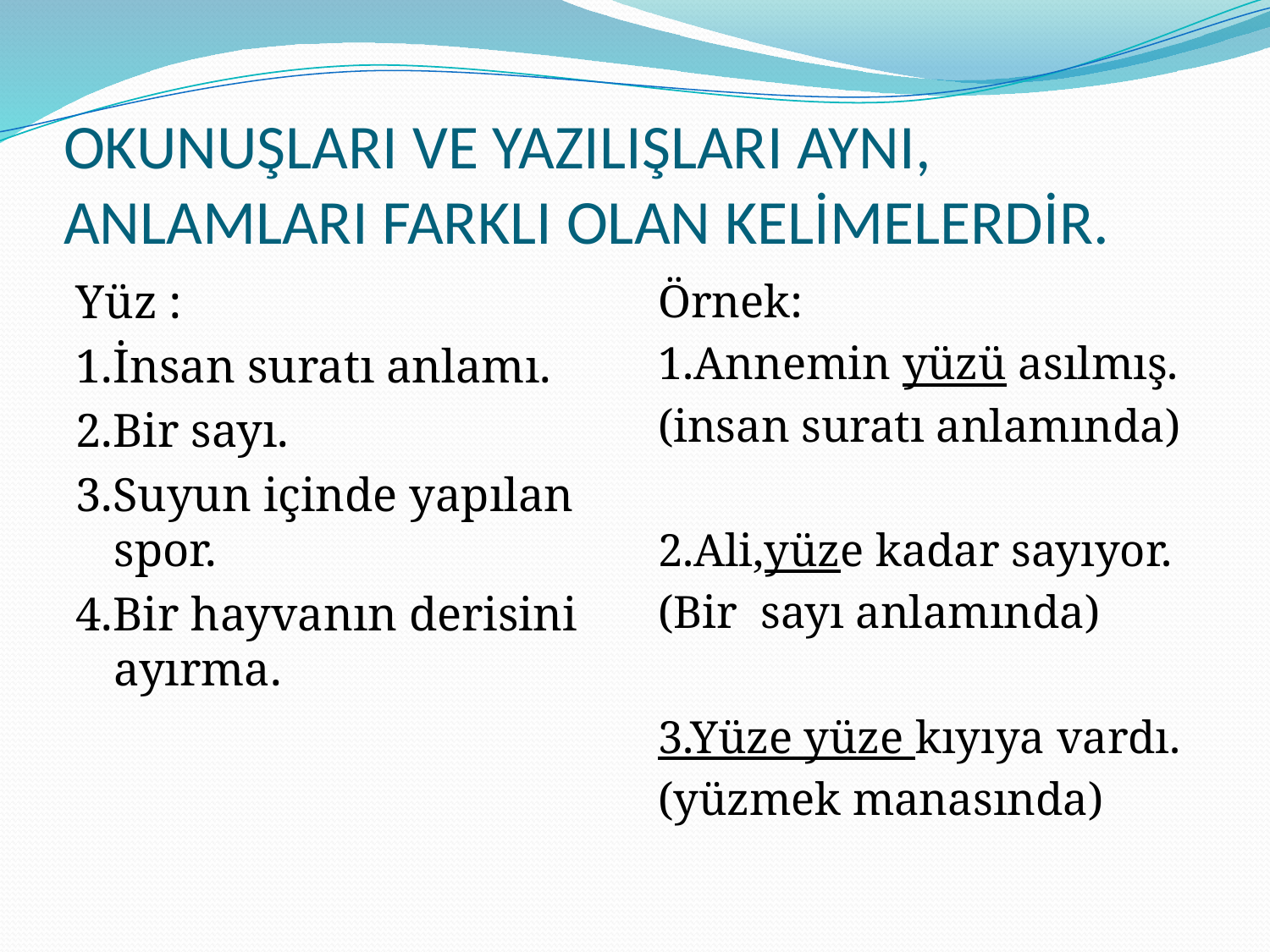

# OKUNUŞLARI VE YAZILIŞLARI AYNI, ANLAMLARI FARKLI OLAN KELİMELERDİR.
Yüz :
1.İnsan suratı anlamı.
2.Bir sayı.
3.Suyun içinde yapılan spor.
4.Bir hayvanın derisini ayırma.
Örnek:
1.Annemin yüzü asılmış.
(insan suratı anlamında)

2.Ali,yüze kadar sayıyor.
(Bir  sayı anlamında)

3.Yüze yüze kıyıya vardı.
(yüzmek manasında)